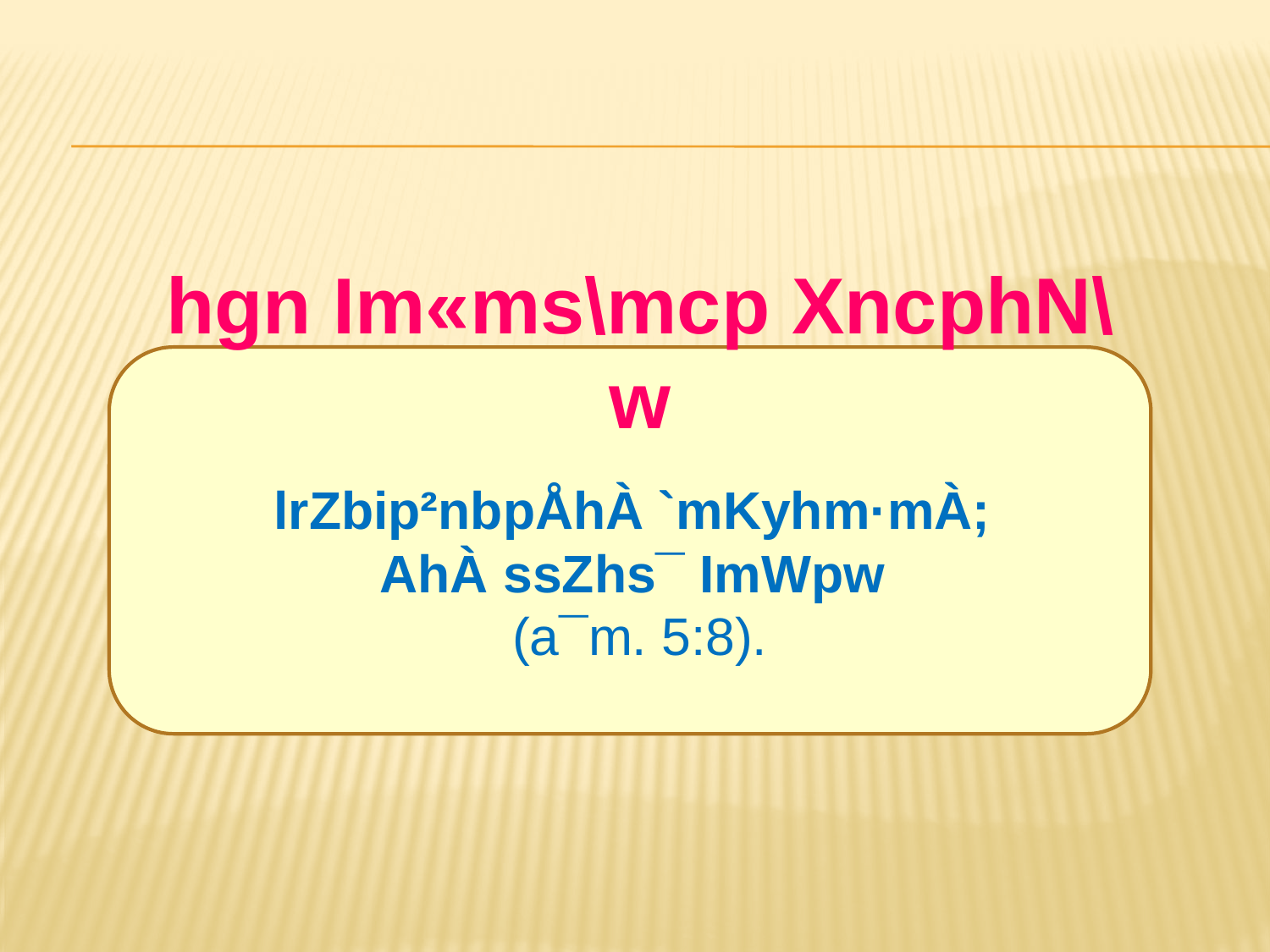

hgn Im«ms\mcp XncphN\w

lrZbip²nbpÅhÀ `mKyhm·mÀ;
AhÀ ssZhs¯ ImWpw
(a¯m. 5:8).